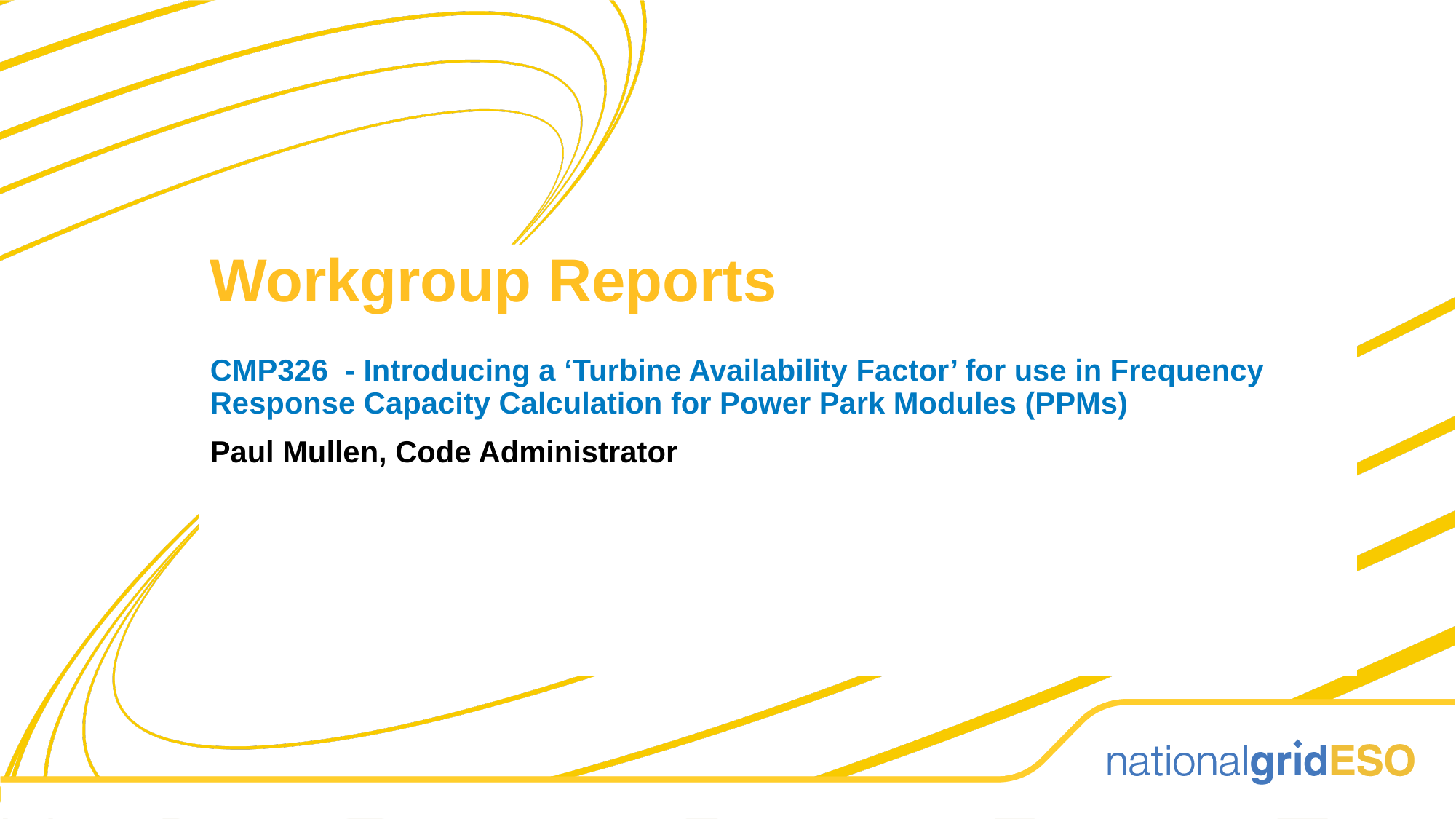

Workgroup Reports

CMP326  - Introducing a ‘Turbine Availability Factor’ for use in Frequency Response Capacity Calculation for Power Park Modules (PPMs)
Paul Mullen, Code Administrator